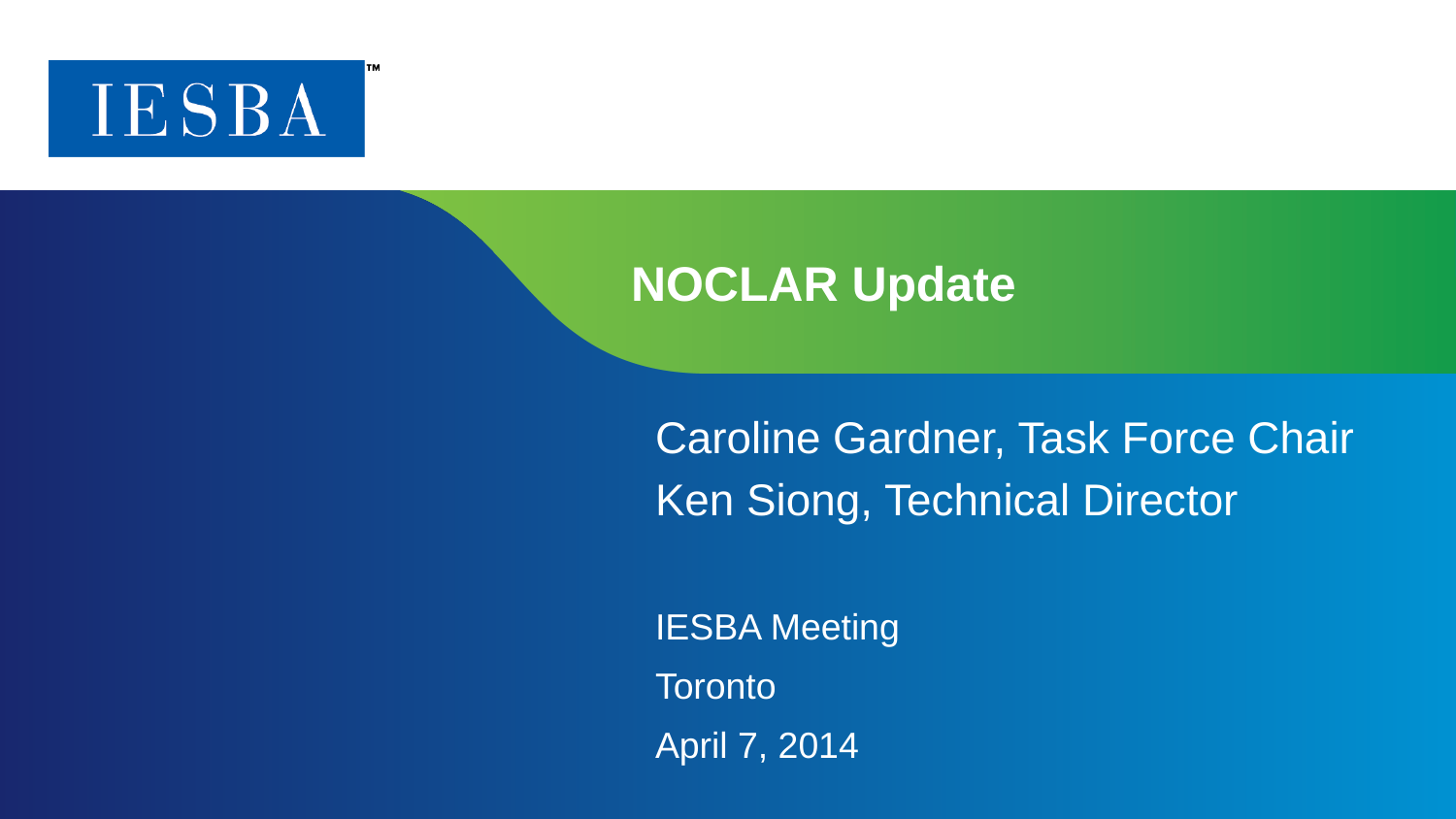

# NOCLAR Update
Caroline Gardner, Task Force Chair
Ken Siong, Technical Director
IESBA Meeting
Toronto
April 7, 2014